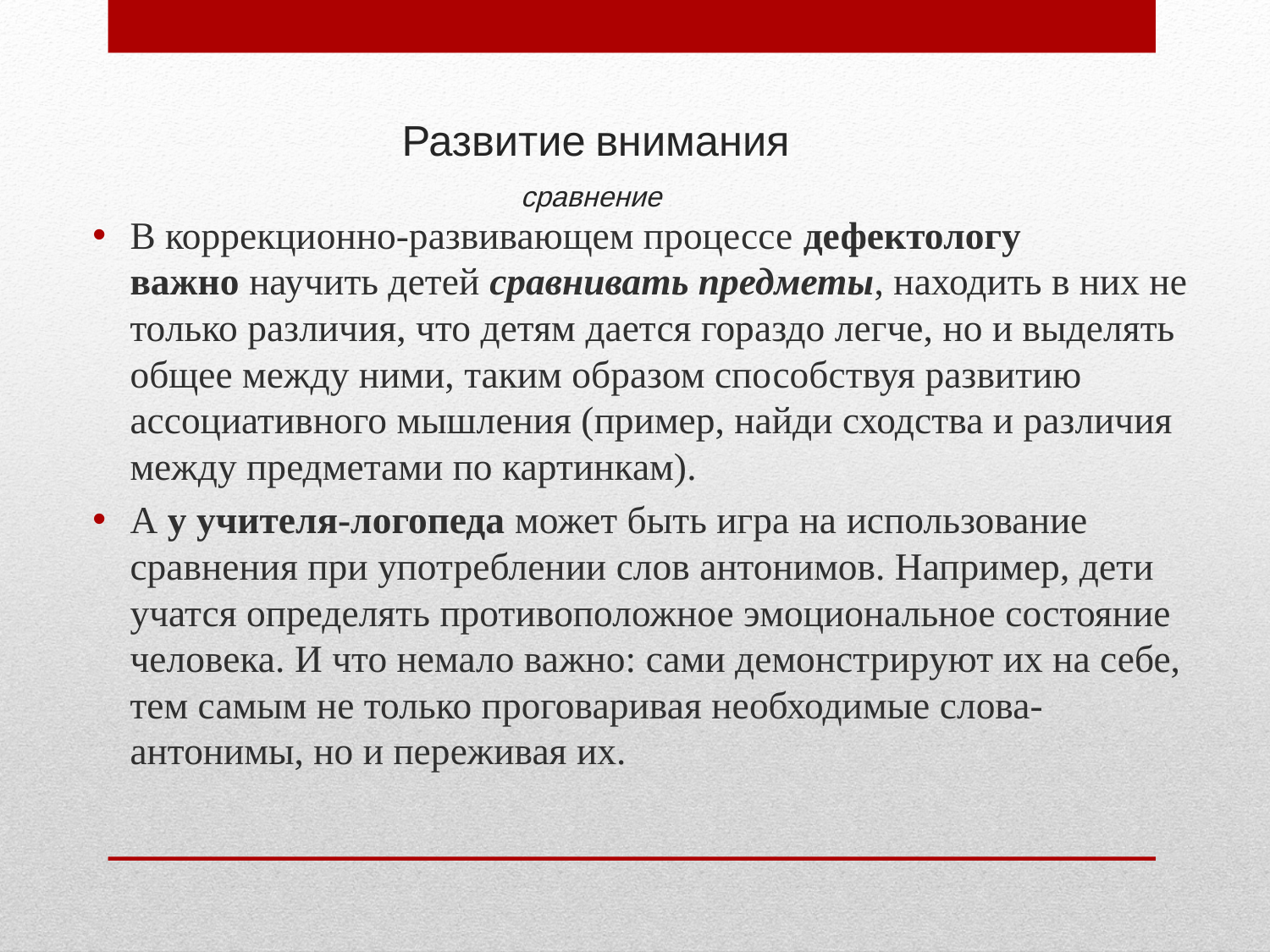

# Развитие внимания сравнение
В коррекционно-развивающем процессе дефектологу важно научить детей сравнивать предметы, находить в них не только различия, что детям дается гораздо легче, но и выделять общее между ними, таким образом способствуя развитию ассоциативного мышления (пример, найди сходства и различия между предметами по картинкам).
А у учителя-логопеда может быть игра на использование сравнения при употреблении слов антонимов. Например, дети учатся определять противоположное эмоциональное состояние человека. И что немало важно: сами демонстрируют их на себе, тем самым не только проговаривая необходимые слова-антонимы, но и переживая их.